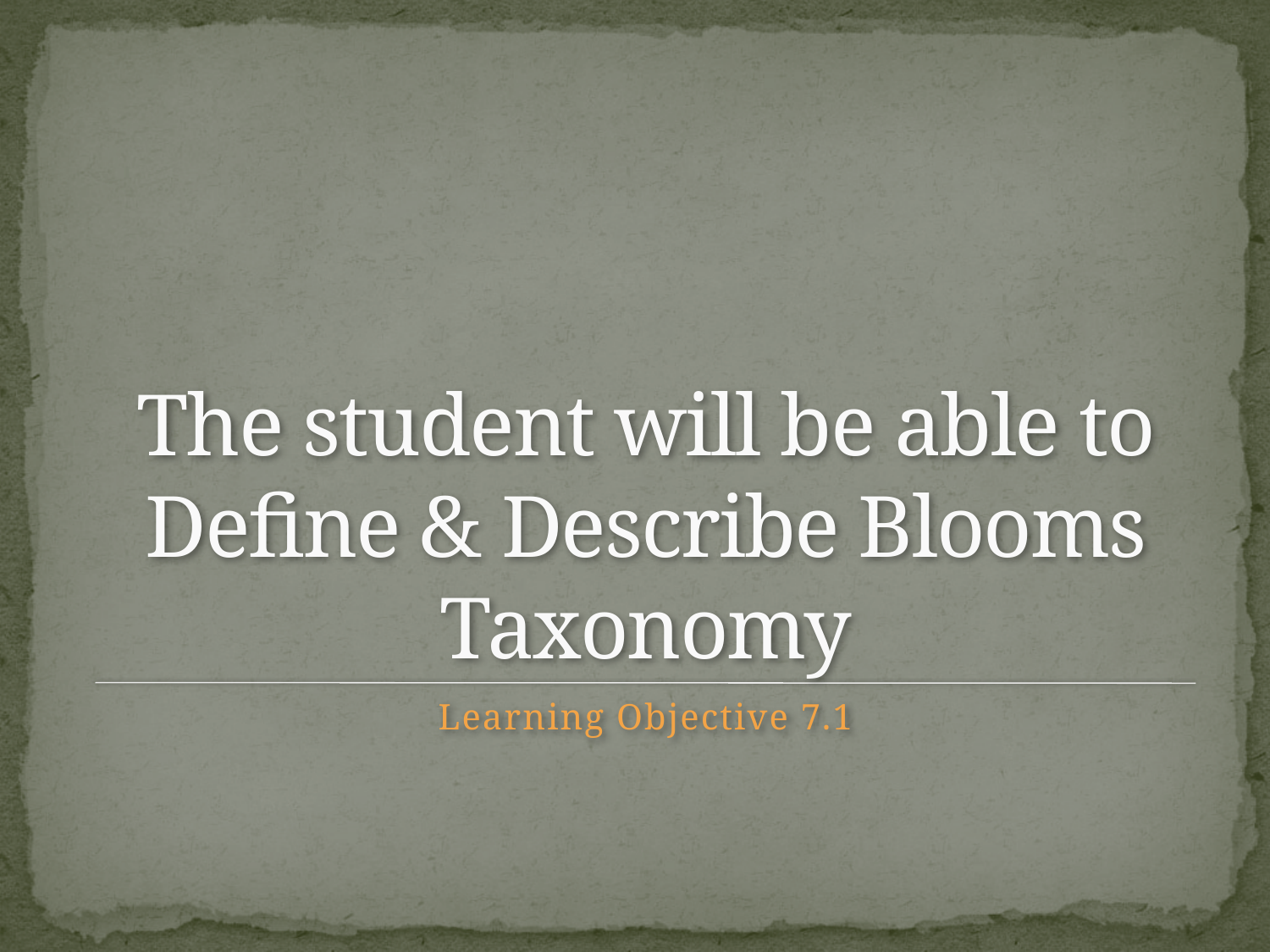

# The student will be able to Define & Describe Blooms Taxonomy
Learning Objective 7.1